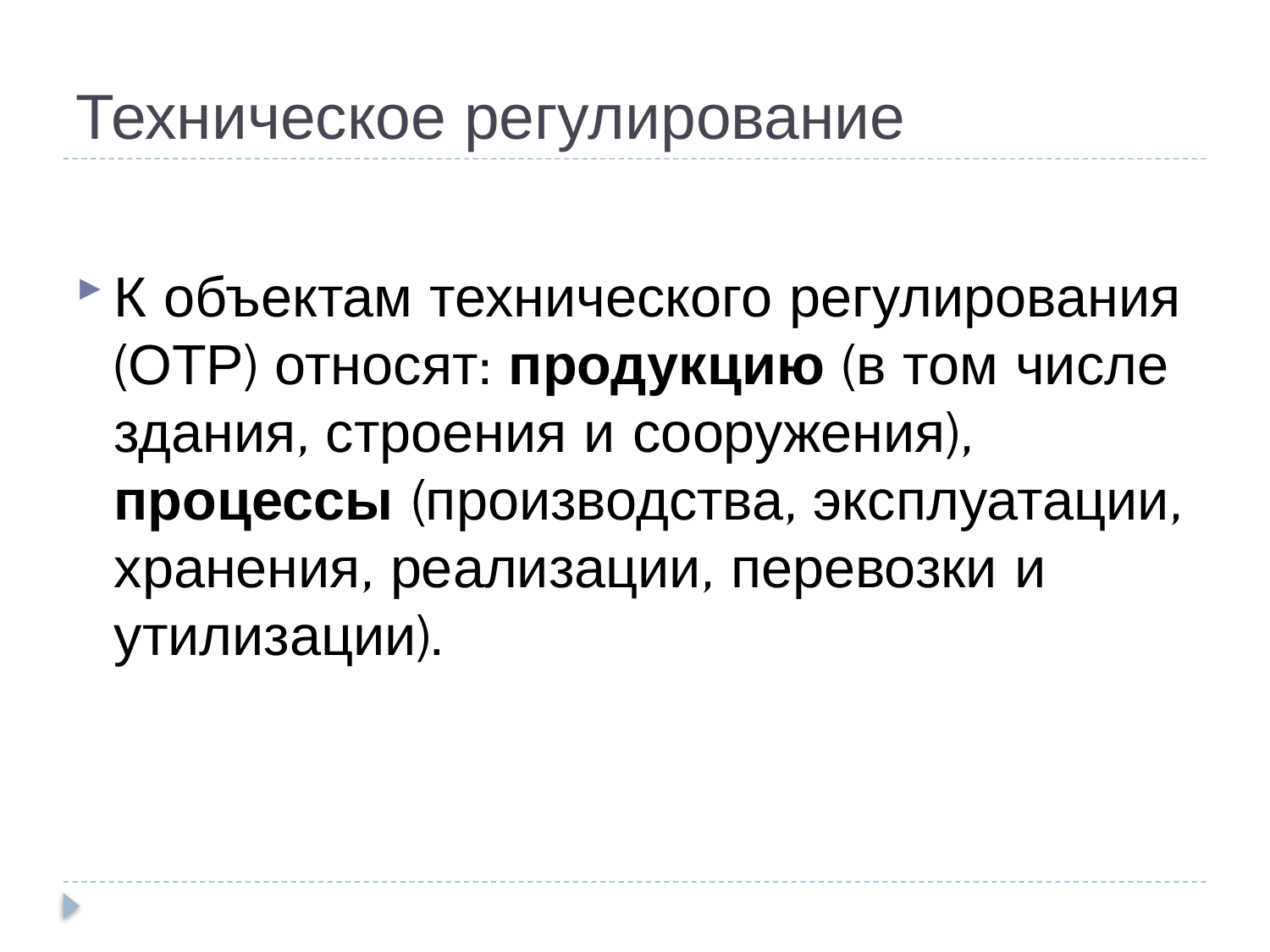

# Техническое регулирование
К объектам технического регулирования (ОТР) относят: продукцию (в том числе здания, строения и сооружения), процессы (производства, эксплуатации, хранения, реализации, перевозки и утилизации).